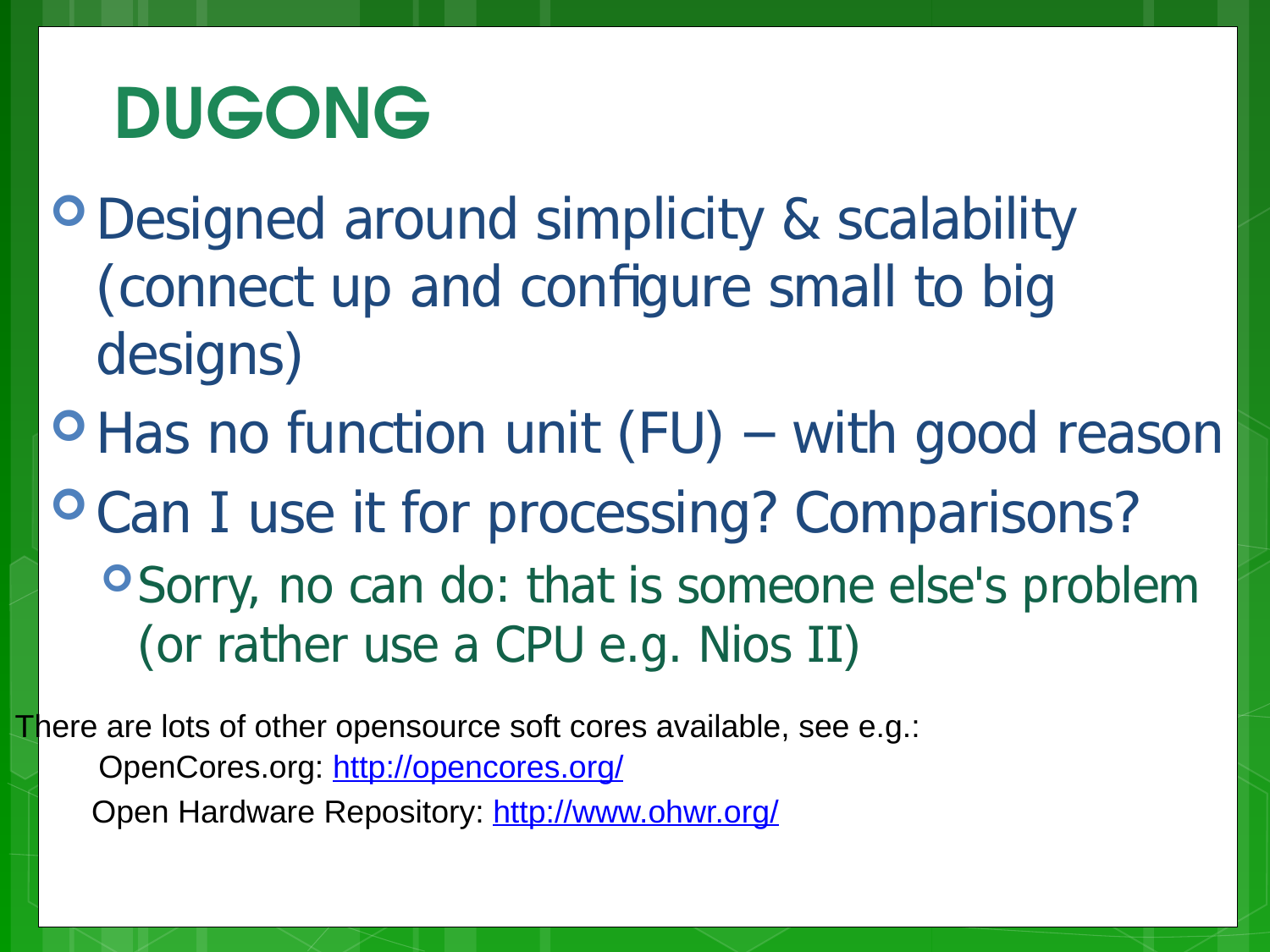

# DUGONG
Designed around simplicity & scalability (connect up and configure small to big designs)
Has no function unit (FU) – with good reason
Can I use it for processing? Comparisons?
Sorry, no can do: that is someone else's problem (or rather use a CPU e.g. Nios II)
There are lots of other opensource soft cores available, see e.g.:
OpenCores.org: http://opencores.org/
Open Hardware Repository: http://www.ohwr.org/